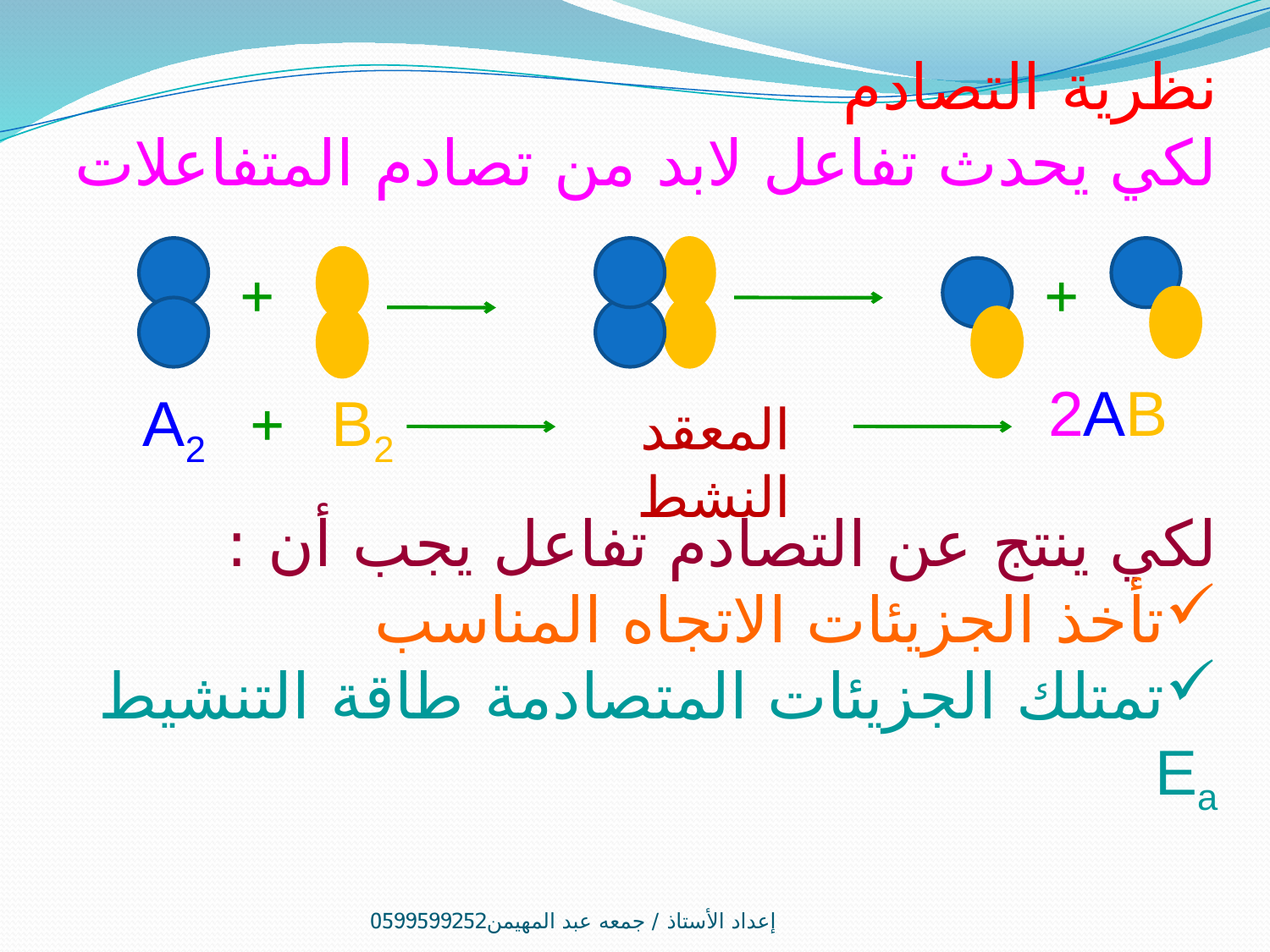

نظرية التصادم
لكي يحدث تفاعل لابد من تصادم المتفاعلات

لكي ينتج عن التصادم تفاعل يجب أن :
تأخذ الجزيئات الاتجاه المناسب
تمتلك الجزيئات المتصادمة طاقة التنشيط Ea

+

+

2AB
A2
+
B2
المعقد النشط
إعداد الأستاذ / جمعه عبد المهيمن0599599252